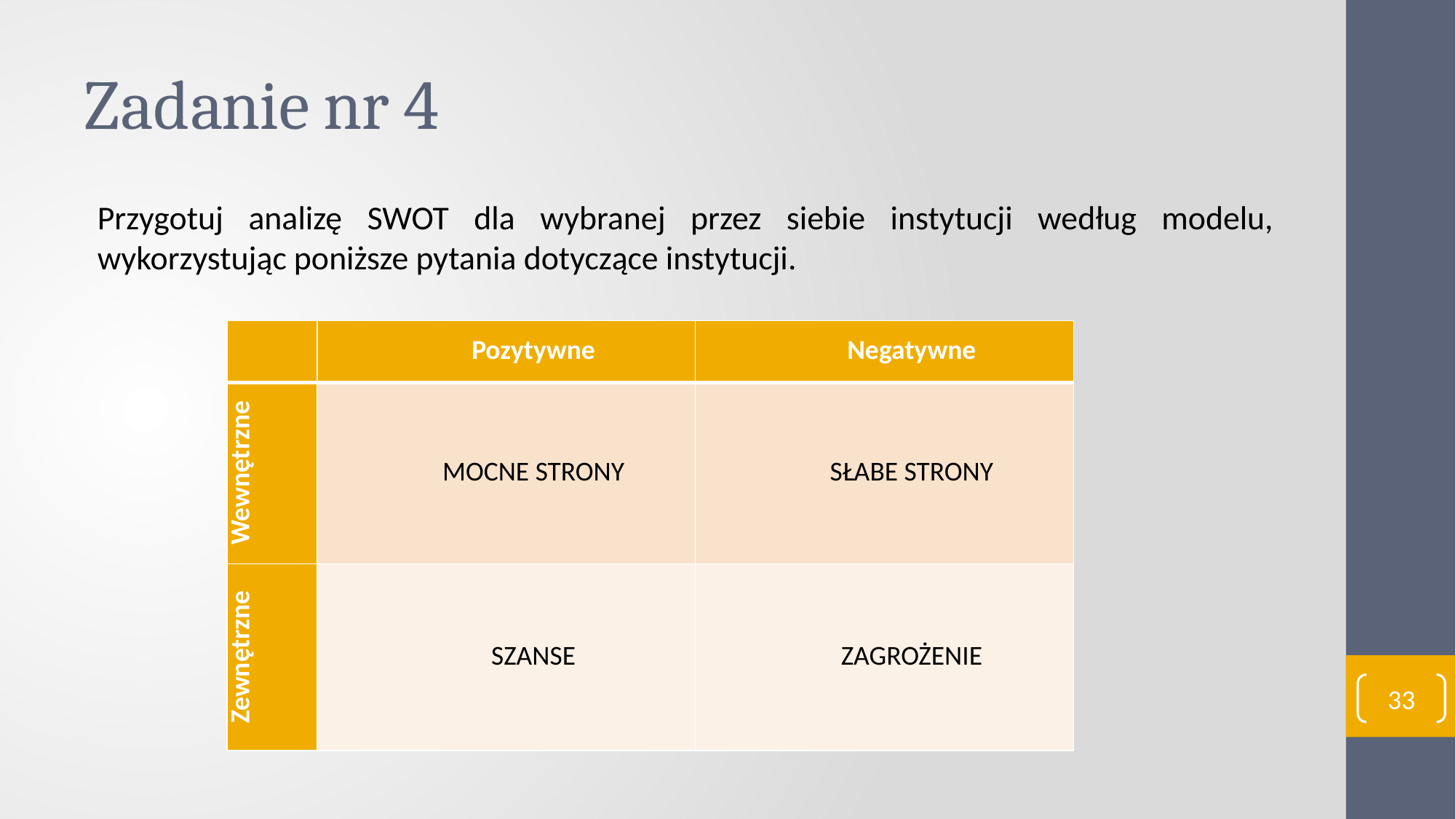

# Zadanie nr 4
Przygotuj analizę SWOT dla wybranej przez siebie instytucji według modelu, wykorzystując poniższe pytania dotyczące instytucji.

|  | Pozytywne | Negatywne |
| --- | --- | --- |
| Wewnętrzne | MOCNE STRONY | SŁABE STRONY |
| Zewnętrzne | SZANSE | ZAGROŻENIE |
33